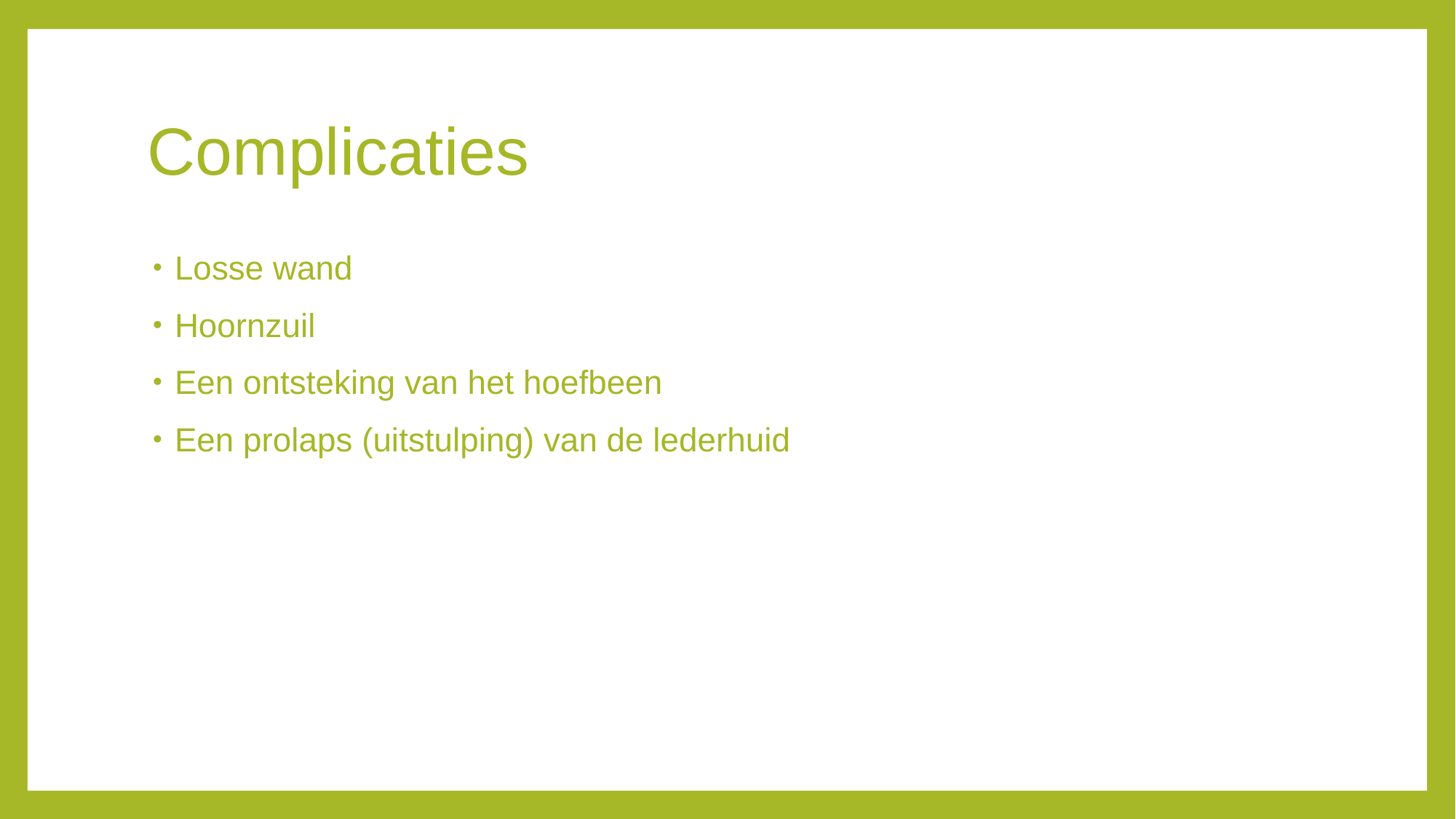

# Complicaties
Losse wand
Hoornzuil
Een ontsteking van het hoefbeen
Een prolaps (uitstulping) van de lederhuid